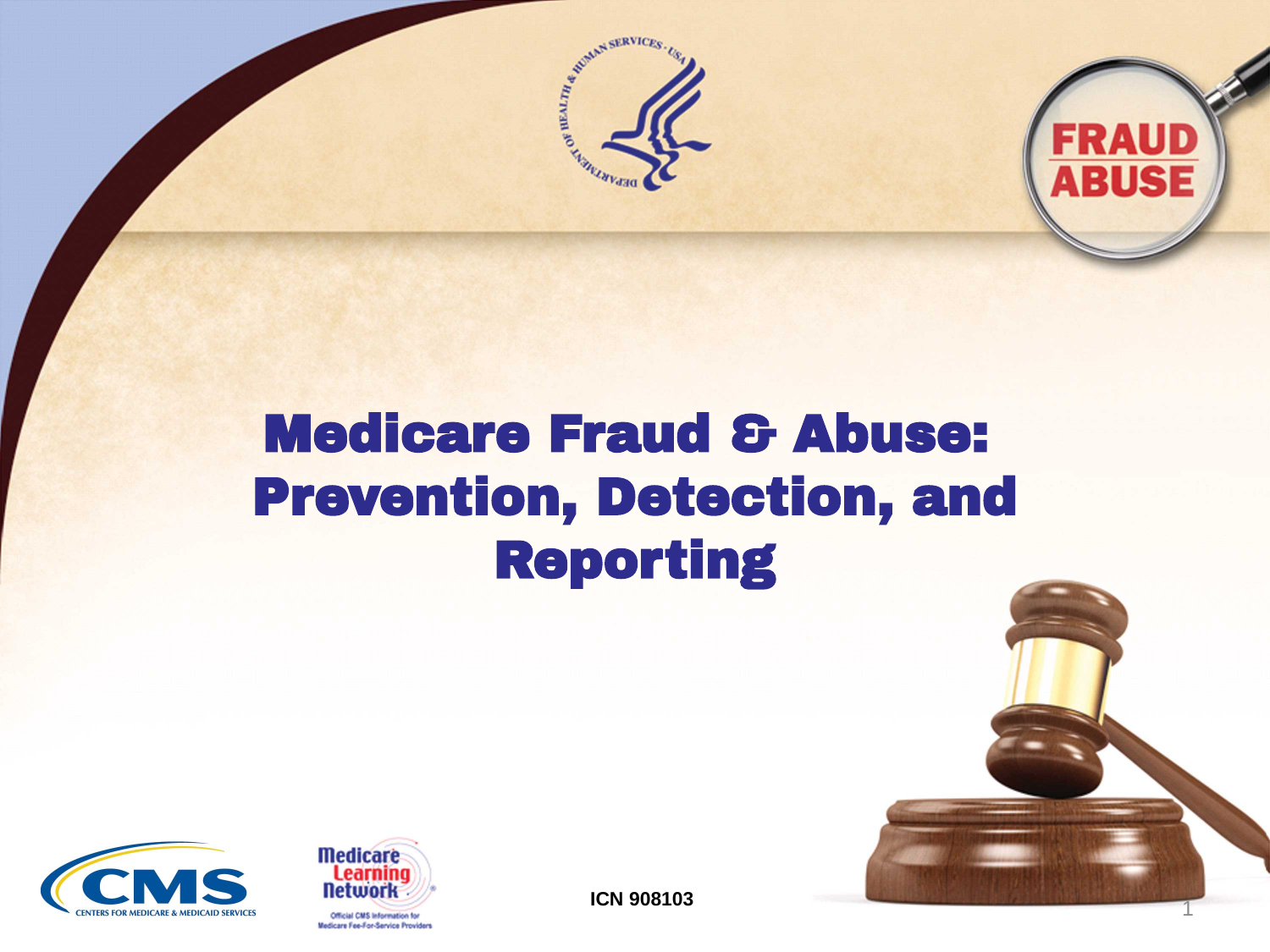

# Medicare Fraud & Abuse: Prevention, Detection, and Reporting

ICN 908103
1